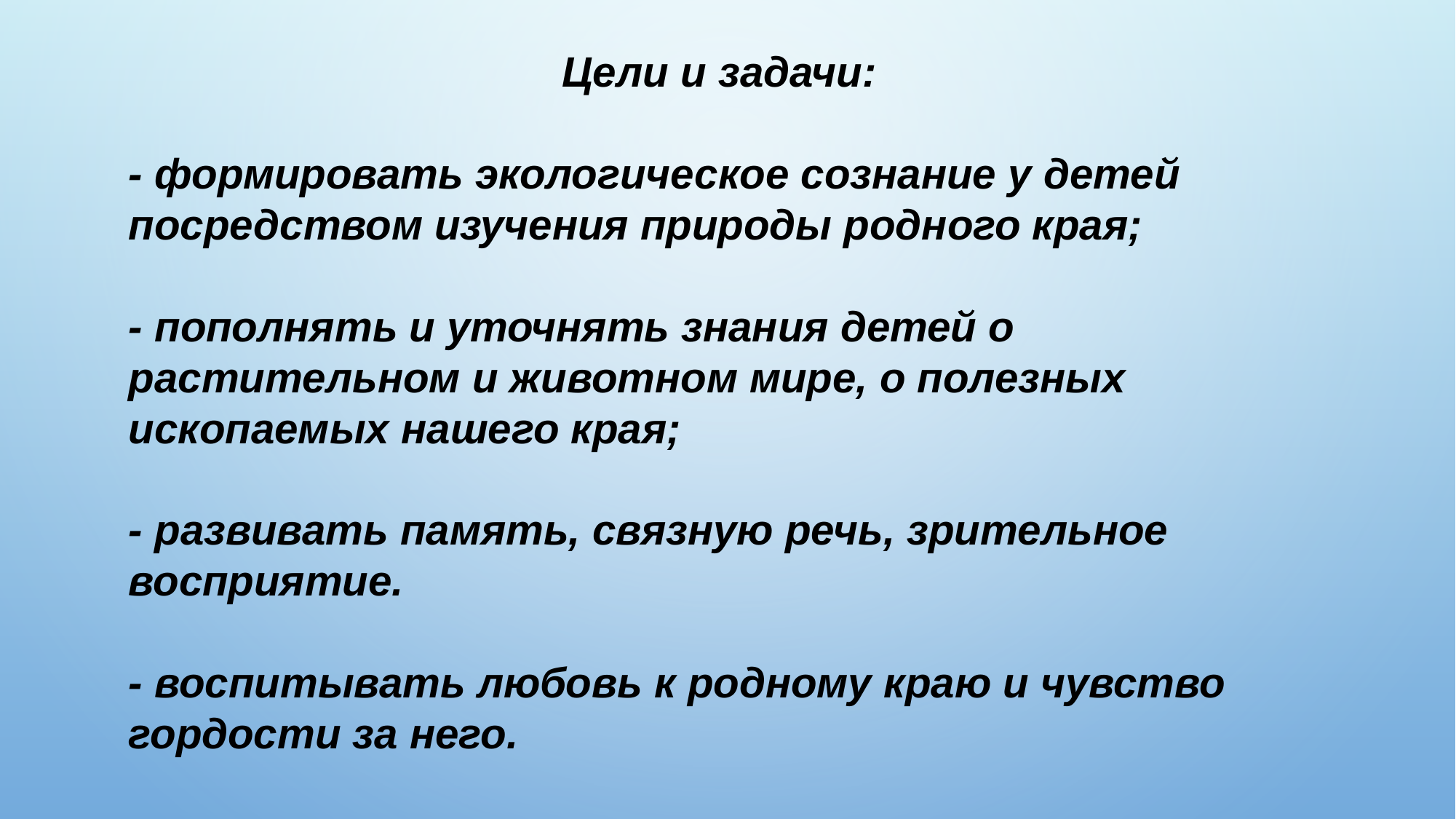

Цели и задачи:

- формировать экологическое сознание у детей посредством изучения природы родного края;

- пополнять и уточнять знания детей о растительном и животном мире, о полезных ископаемых нашего края;

- развивать память, связную речь, зрительное восприятие.

- воспитывать любовь к родному краю и чувство гордости за него.